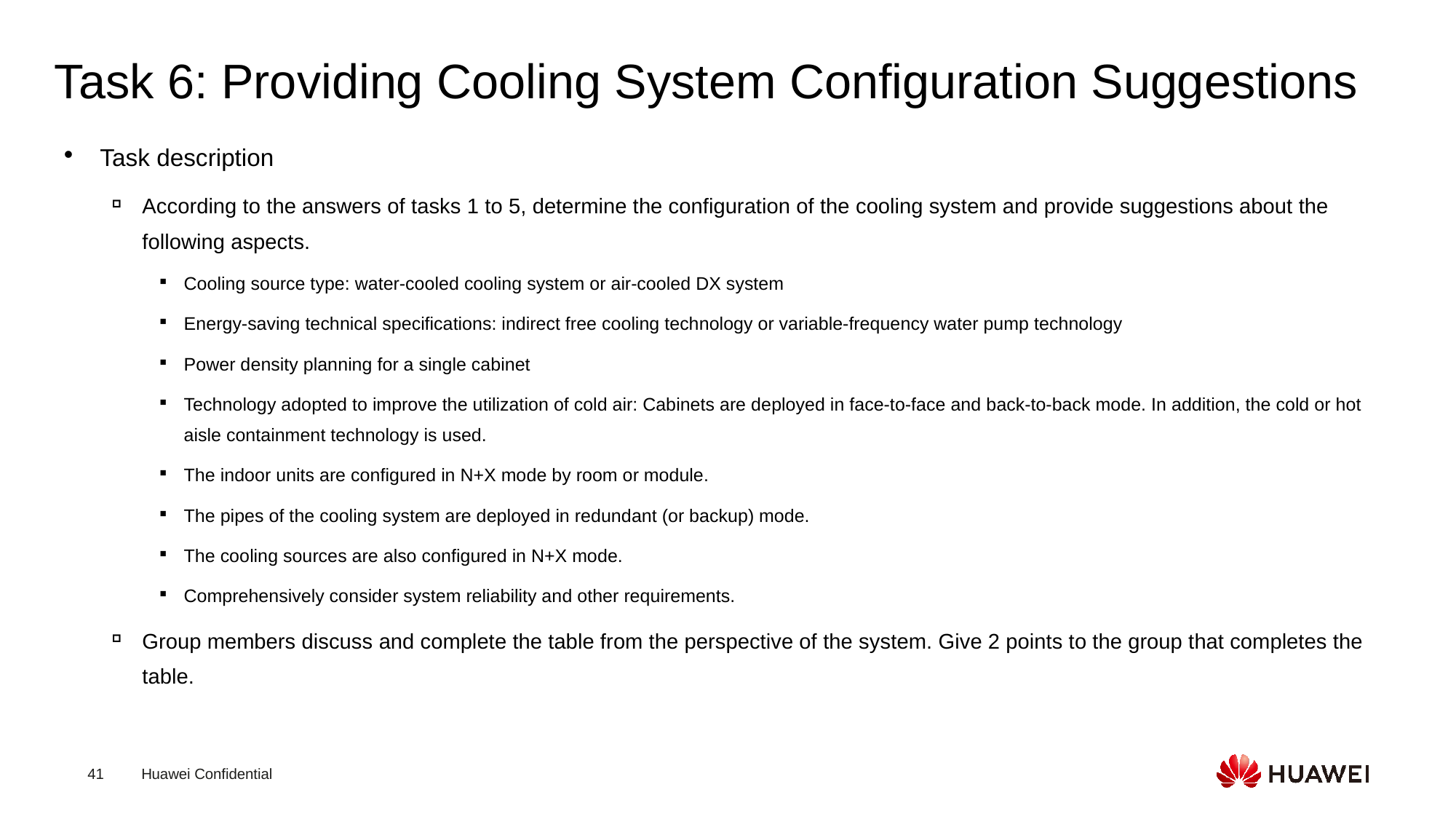

# Task 6: Providing Cooling System Configuration Suggestions
Task description
According to the answers of tasks 1 to 5, determine the configuration of the cooling system and provide suggestions about the following aspects.
Cooling source type: water-cooled cooling system or air-cooled DX system
Energy-saving technical specifications: indirect free cooling technology or variable-frequency water pump technology
Power density planning for a single cabinet
Technology adopted to improve the utilization of cold air: Cabinets are deployed in face-to-face and back-to-back mode. In addition, the cold or hot aisle containment technology is used.
The indoor units are configured in N+X mode by room or module.
The pipes of the cooling system are deployed in redundant (or backup) mode.
The cooling sources are also configured in N+X mode.
Comprehensively consider system reliability and other requirements.
Group members discuss and complete the table from the perspective of the system. Give 2 points to the group that completes the table.